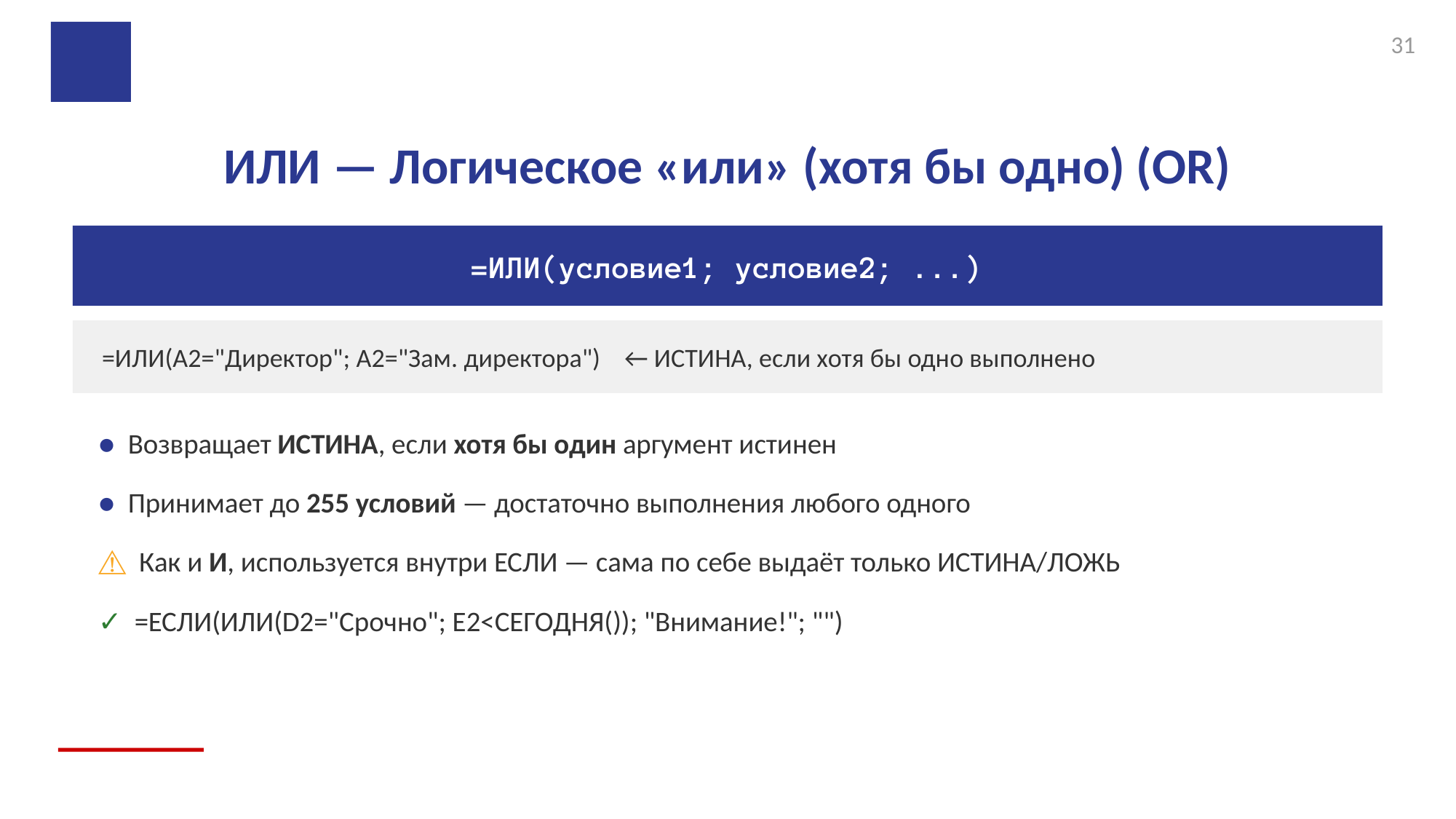

31

ИЛИ — Логическое «или» (хотя бы одно) (OR)

=ИЛИ(условие1; условие2; ...)

=ИЛИ(A2="Директор"; A2="Зам. директора")    ← ИСТИНА, если хотя бы одно выполнено
●  Возвращает ИСТИНА, если хотя бы один аргумент истинен
●  Принимает до 255 условий — достаточно выполнения любого одного
⚠  Как и И, используется внутри ЕСЛИ — сама по себе выдаёт только ИСТИНА/ЛОЖЬ
✓  =ЕСЛИ(ИЛИ(D2="Срочно"; E2<СЕГОДНЯ()); "Внимание!"; "")